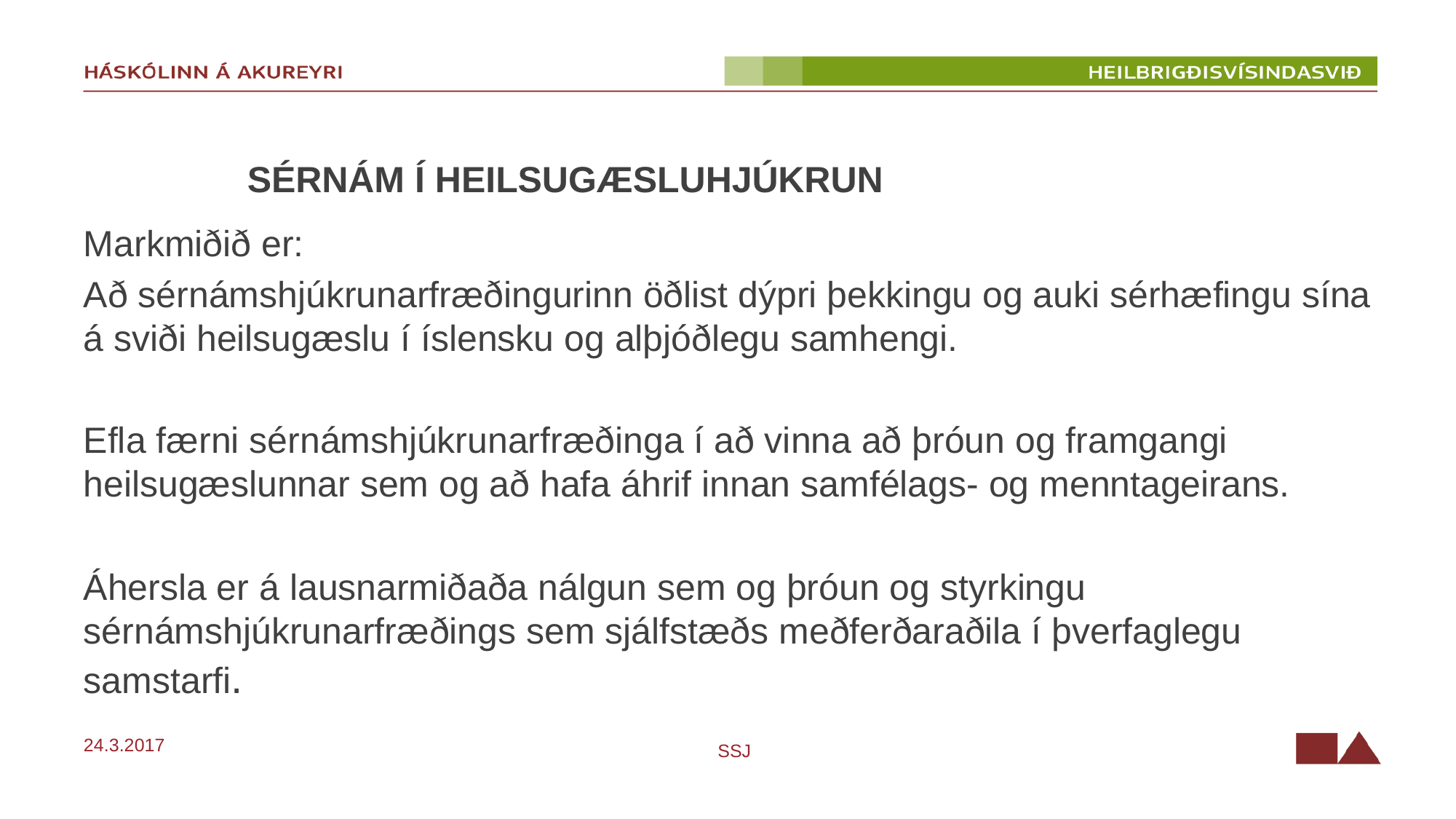

# Sérnám í heilsugæsluhjúkrun
Markmiðið er:
Að sérnámshjúkrunarfræðingurinn öðlist dýpri þekkingu og auki sérhæfingu sína á sviði heilsugæslu í íslensku og alþjóðlegu samhengi.

Efla færni sérnámshjúkrunarfræðinga í að vinna að þróun og framgangi heilsugæslunnar sem og að hafa áhrif innan samfélags- og menntageirans.

Áhersla er á lausnarmiðaða nálgun sem og þróun og styrkingu sérnámshjúkrunarfræðings sem sjálfstæðs meðferðaraðila í þverfaglegu samstarfi.

24.3.2017
SSJ